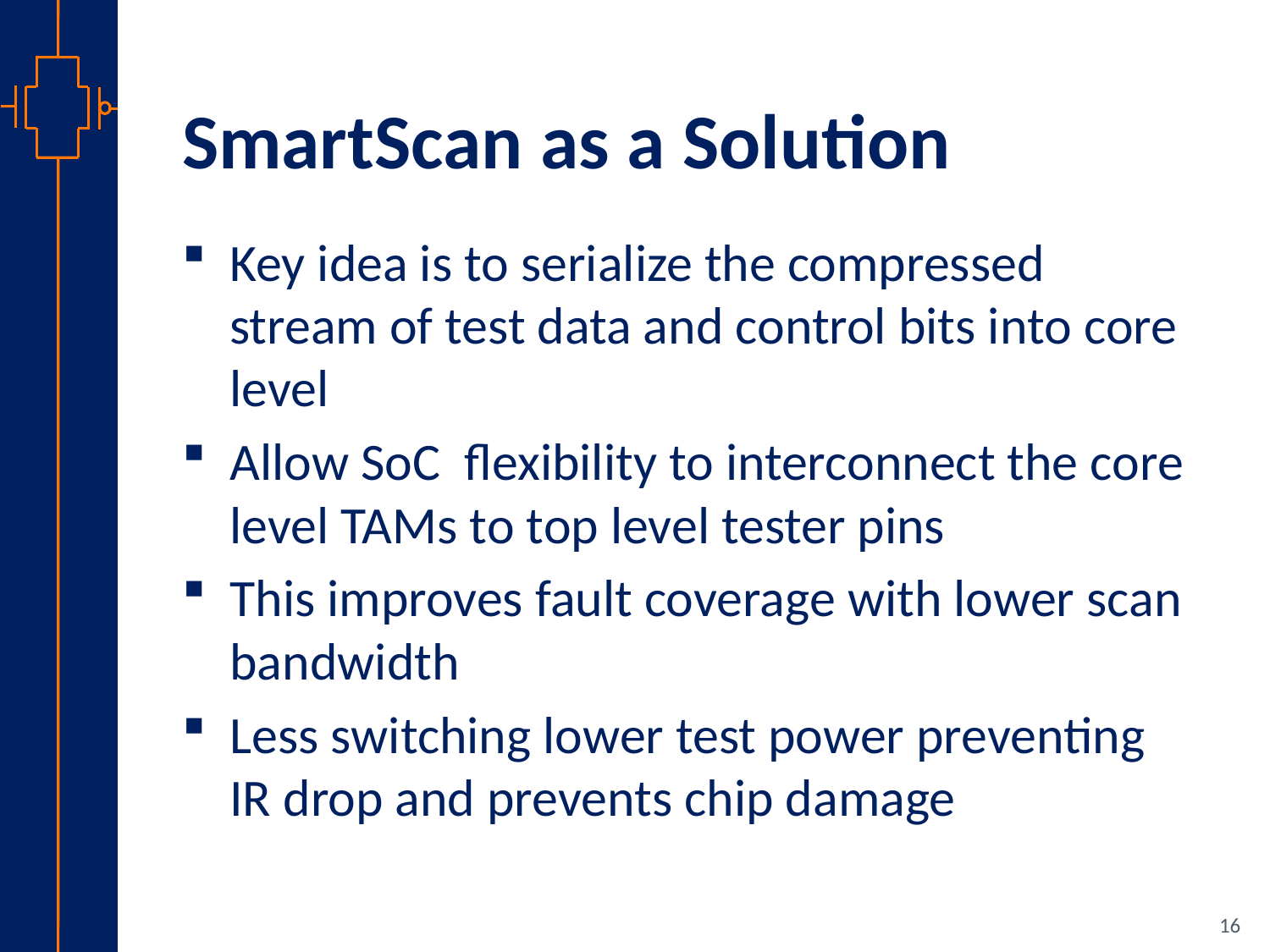

# SmartScan as a Solution
Key idea is to serialize the compressed stream of test data and control bits into core level
Allow SoC  flexibility to interconnect the core level TAMs to top level tester pins
This improves fault coverage with lower scan bandwidth
Less switching lower test power preventing IR drop and prevents chip damage

16